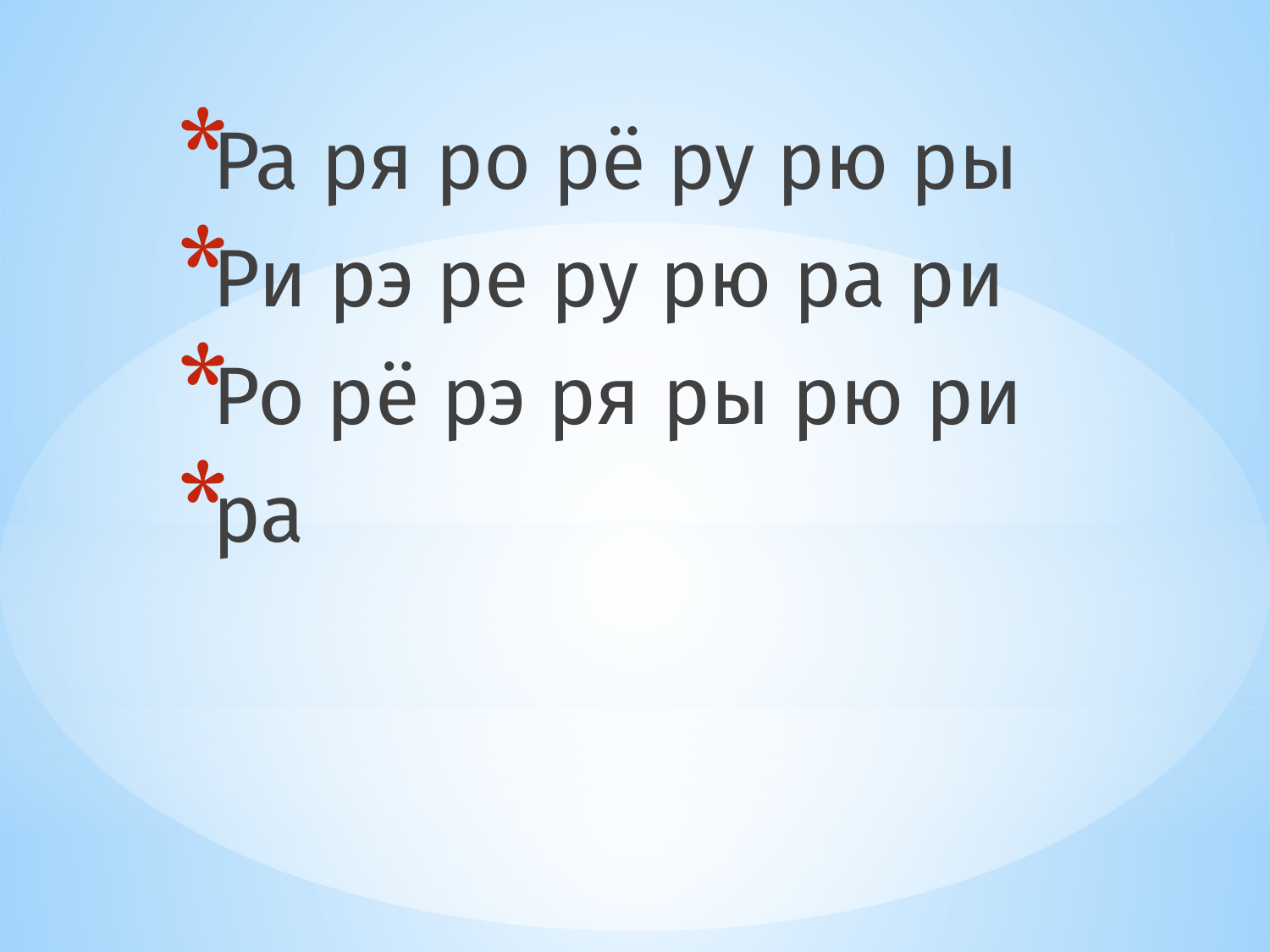

Ра ря ро рё ру рю ры
Ри рэ ре ру рю ра ри
Ро рё рэ ря ры рю ри
ра
#